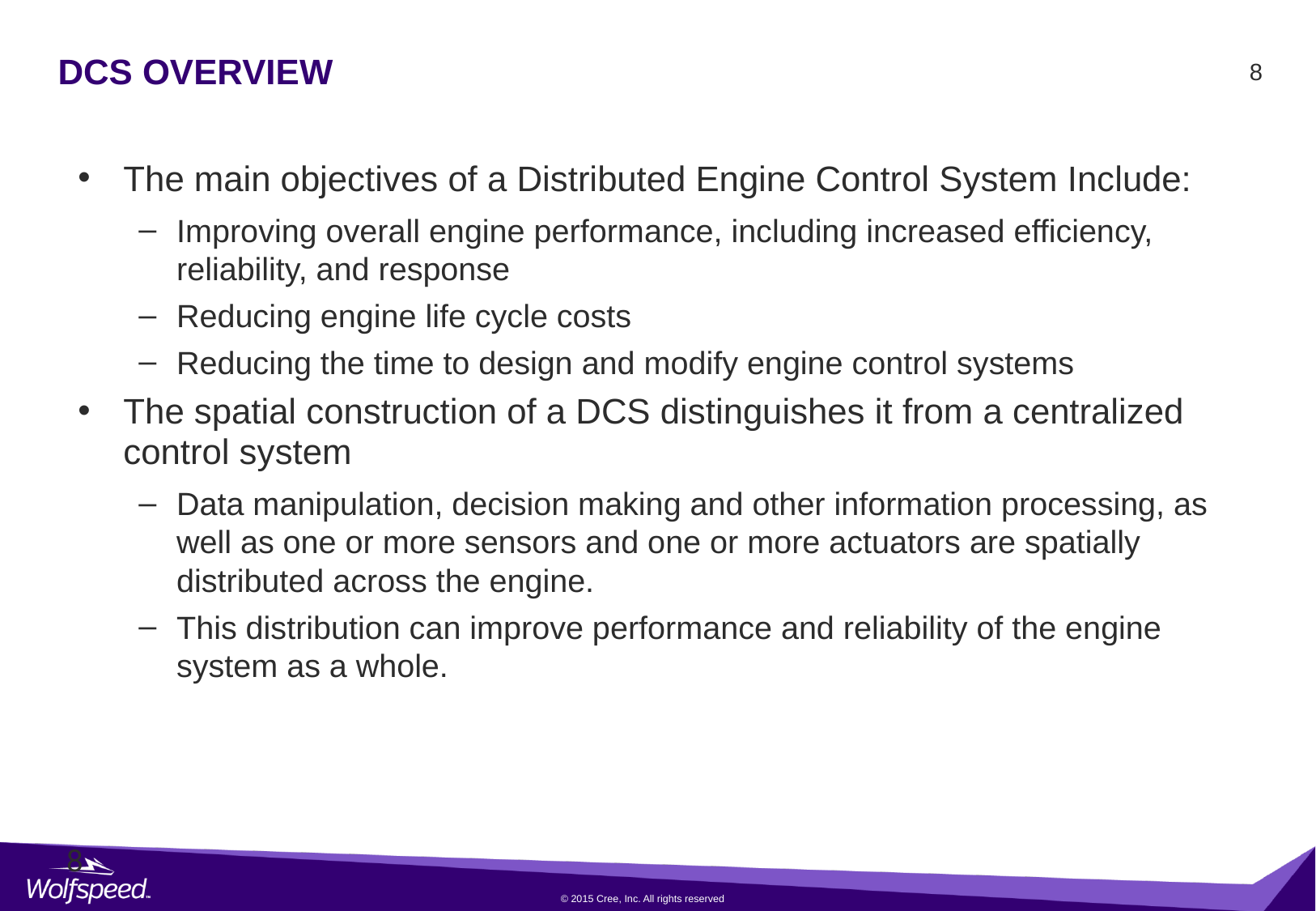

# DCS Overview
The main objectives of a Distributed Engine Control System Include:
Improving overall engine performance, including increased efficiency, reliability, and response
Reducing engine life cycle costs
Reducing the time to design and modify engine control systems
The spatial construction of a DCS distinguishes it from a centralized control system
Data manipulation, decision making and other information processing, as well as one or more sensors and one or more actuators are spatially distributed across the engine.
This distribution can improve performance and reliability of the engine system as a whole.
8